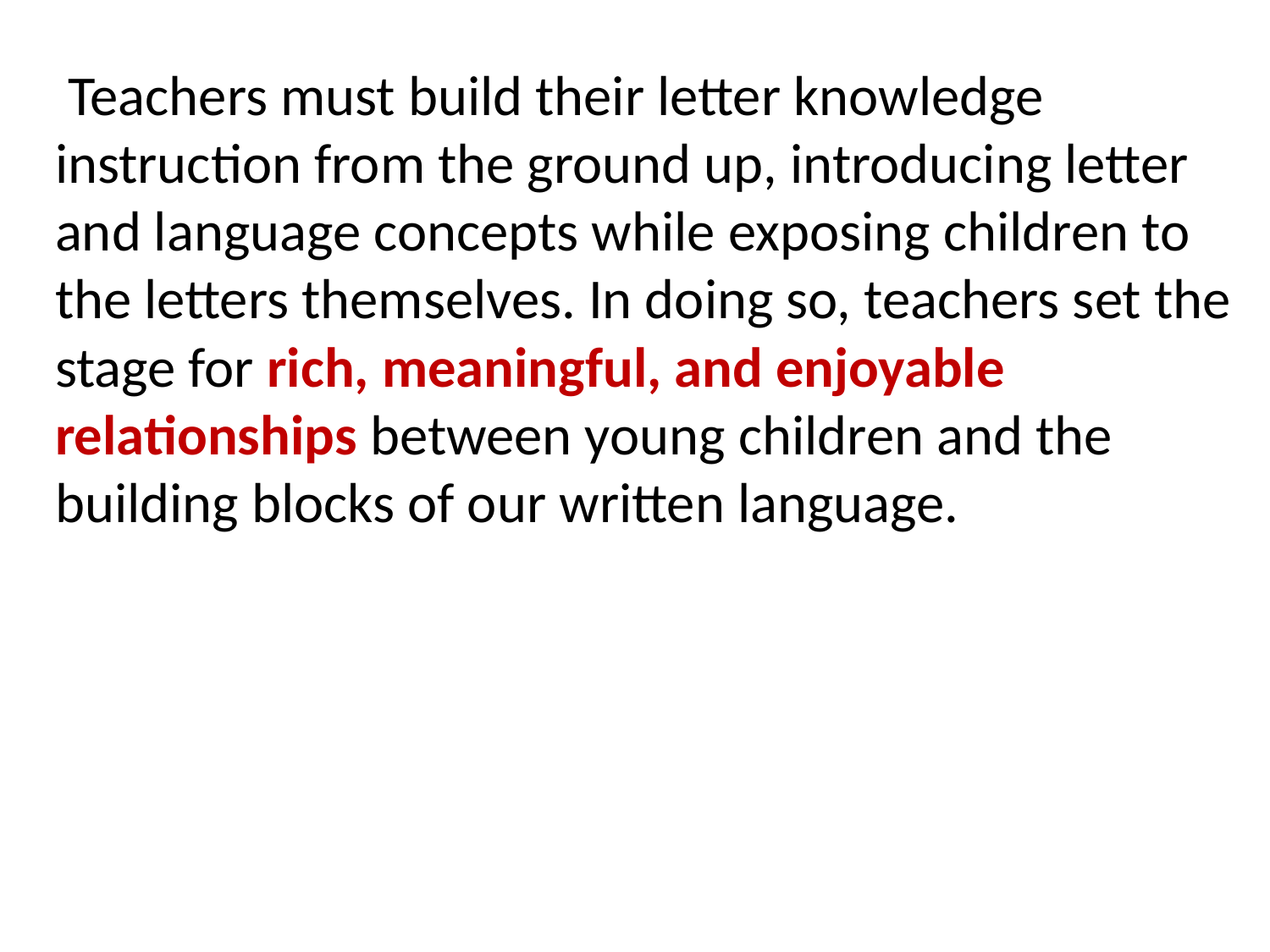

Teachers must build their letter knowledge instruction from the ground up, introducing letter and language concepts while exposing children to the letters themselves. In doing so, teachers set the stage for rich, meaningful, and enjoyable relationships between young children and the building blocks of our written language.